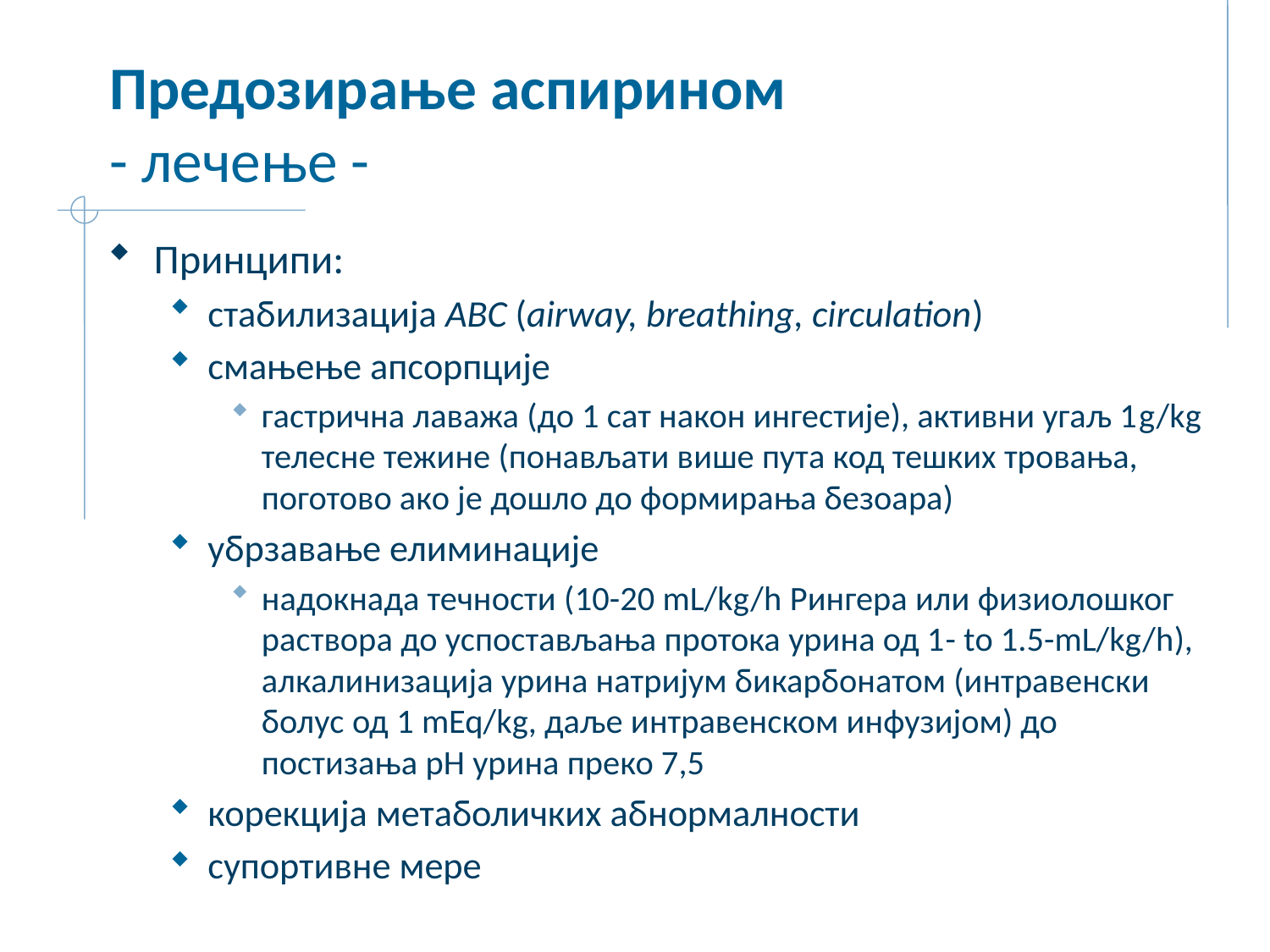

# Предозирање аспирином - лечење -
Принципи:
стабилизација АBC (airway, breathing, circulation)
смањење апсорпције
гастрична лаважа (до 1 сат након ингестије), активни угаљ 1g/kg телесне тежине (понављати више пута код тешких тровања, поготово ако је дошло до формирања безоара)
убрзавање елиминације
надокнада течности (10-20 mL/kg/h Рингера или физиолошког раствора до успостављања протока урина од 1- to 1.5-mL/kg/h), алкалинизација урина натријум бикарбонатом (интравенски болус од 1 mEq/kg, даље интравенском инфузијом) до постизања рН урина преко 7,5
корекција метаболичких абнормалности
супортивне мере